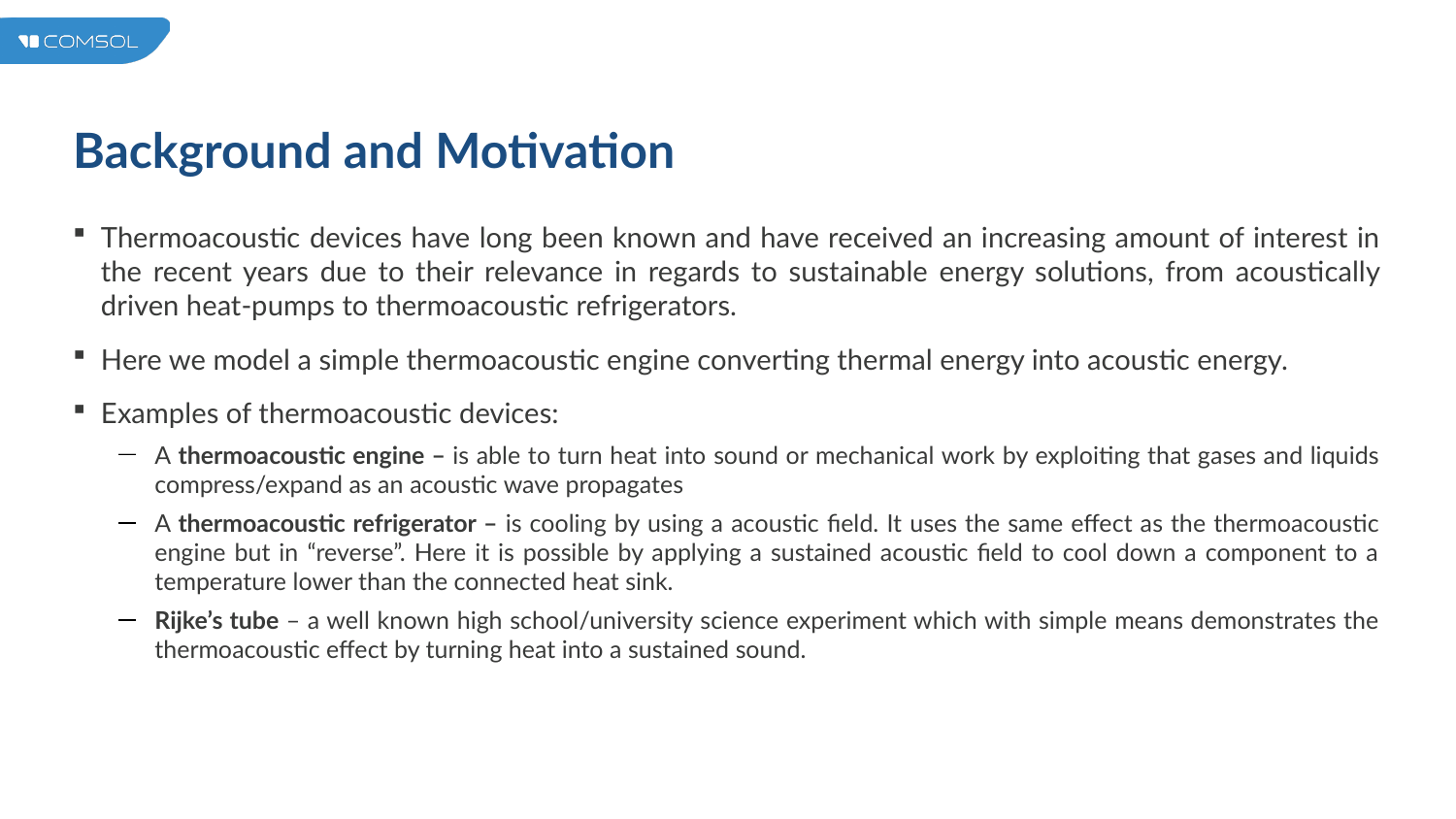

# Background and Motivation
Thermoacoustic devices have long been known and have received an increasing amount of interest in the recent years due to their relevance in regards to sustainable energy solutions, from acoustically driven heat-pumps to thermoacoustic refrigerators.
Here we model a simple thermoacoustic engine converting thermal energy into acoustic energy.
Examples of thermoacoustic devices:
A thermoacoustic engine – is able to turn heat into sound or mechanical work by exploiting that gases and liquids compress/expand as an acoustic wave propagates
A thermoacoustic refrigerator – is cooling by using a acoustic field. It uses the same effect as the thermoacoustic engine but in “reverse”. Here it is possible by applying a sustained acoustic field to cool down a component to a temperature lower than the connected heat sink.
Rijke’s tube – a well known high school/university science experiment which with simple means demonstrates the thermoacoustic effect by turning heat into a sustained sound.